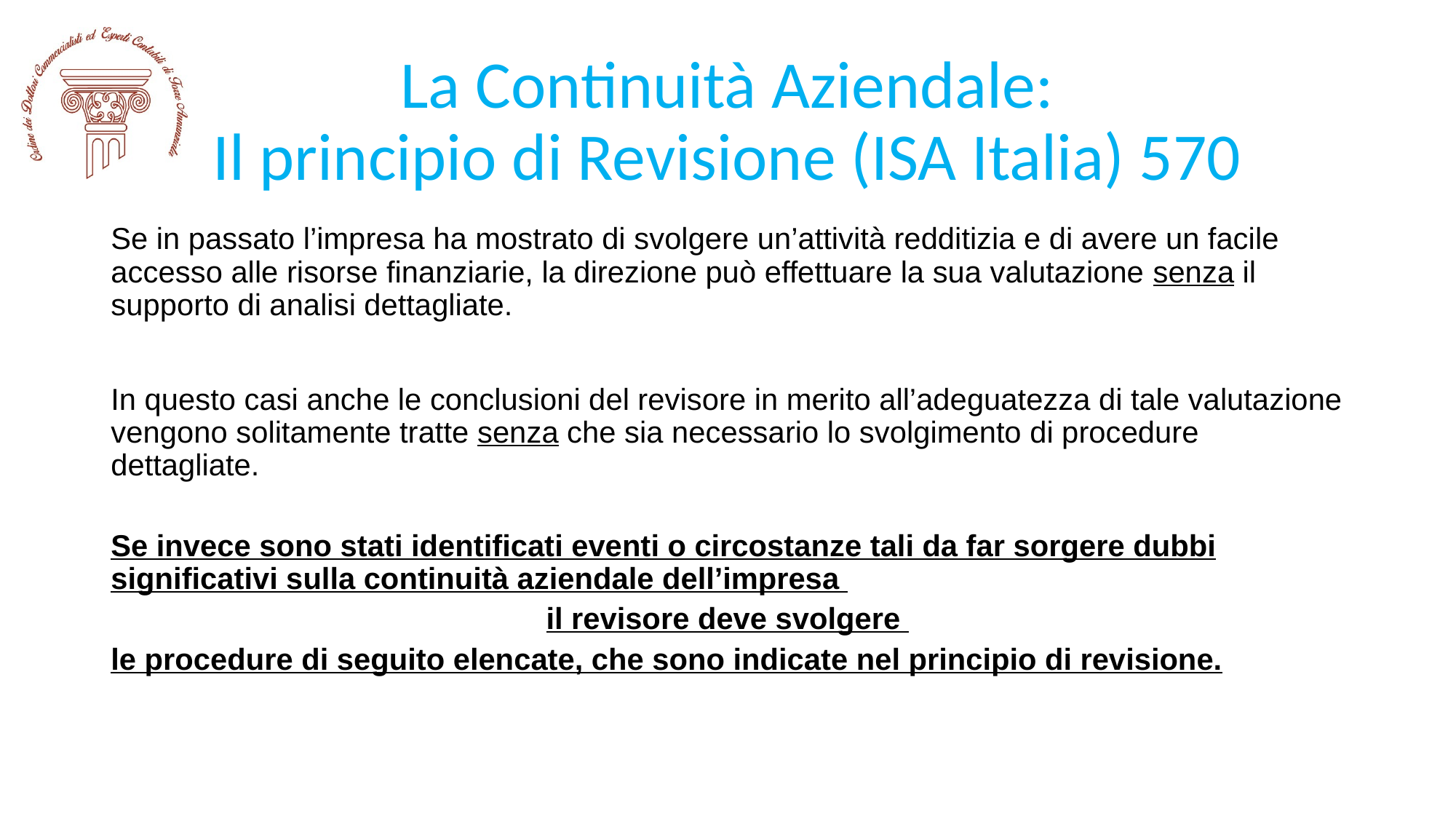

# La Continuità Aziendale: Il principio di Revisione (ISA Italia) 570
Se in passato l’impresa ha mostrato di svolgere un’attività redditizia e di avere un facile accesso alle risorse finanziarie, la direzione può effettuare la sua valutazione senza il supporto di analisi dettagliate.

In questo casi anche le conclusioni del revisore in merito all’adeguatezza di tale valutazione vengono solitamente tratte senza che sia necessario lo svolgimento di procedure dettagliate.

Se invece sono stati identificati eventi o circostanze tali da far sorgere dubbi significativi sulla continuità aziendale dell’impresa
il revisore deve svolgere
le procedure di seguito elencate, che sono indicate nel principio di revisione.